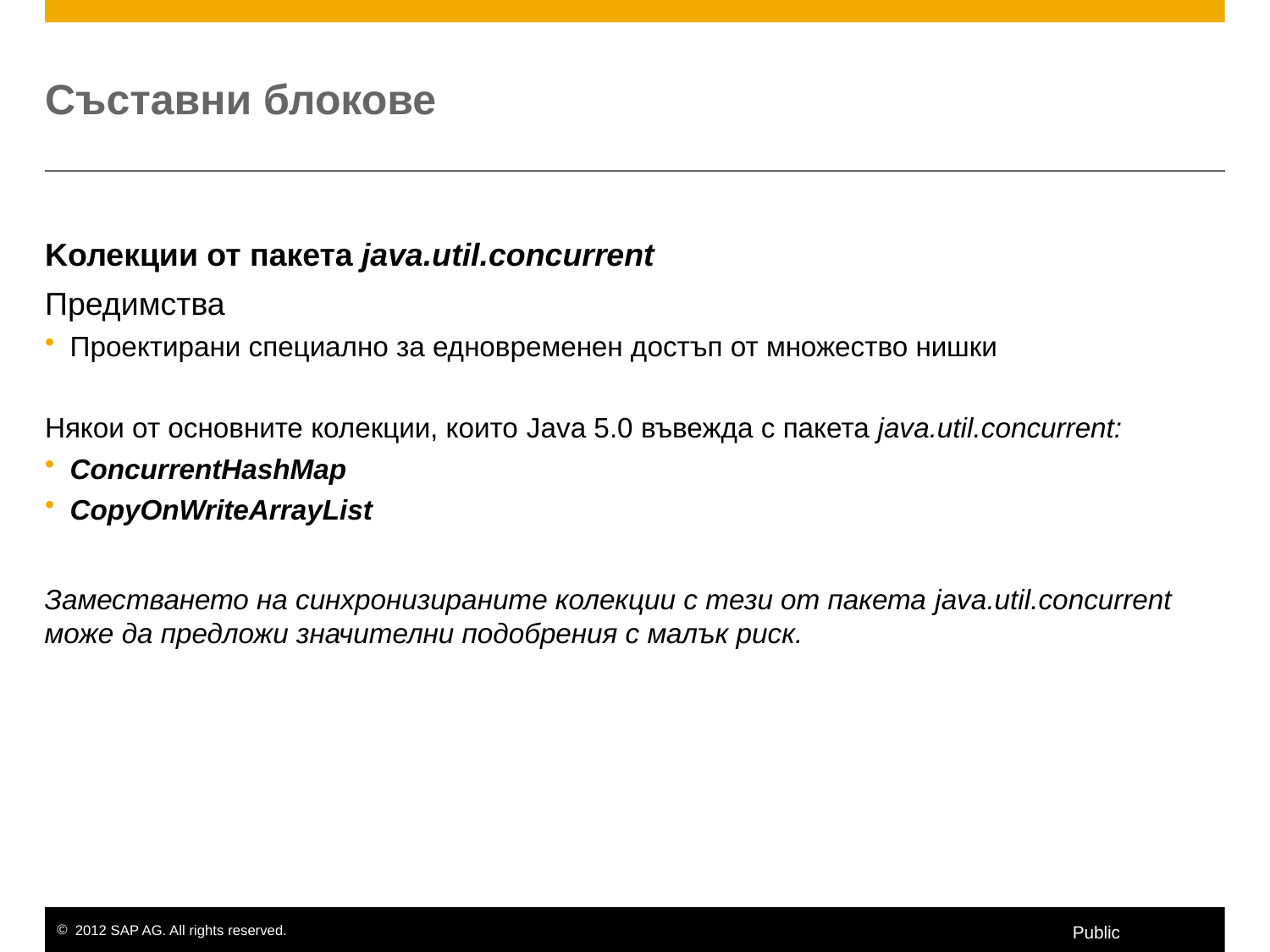

# Съставни блокове
Kолекции от пакета java.util.concurrent
Предимства
Проектирани специално за едновременен достъп от множество нишки

Някои от основните колекции, които Java 5.0 въвежда с пакета java.util.concurrent:
ConcurrentHashMap
CopyOnWriteArrayList

Заместването на синхронизираните колекции с тези от пакета java.util.concurrent може да предложи значителни подобрения с малък риск.